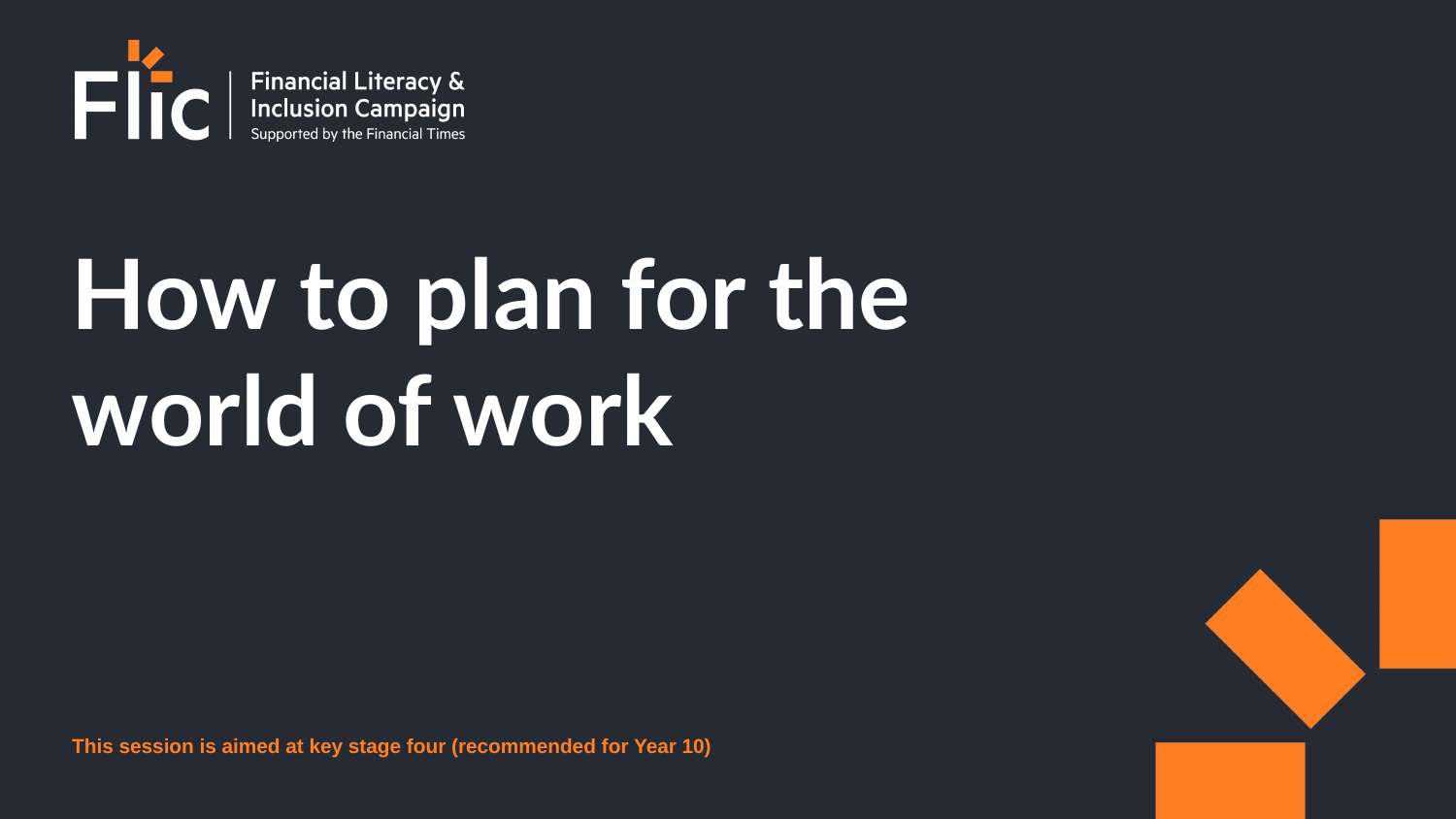

How to plan for the world of work
This session is aimed at key stage four (recommended for Year 10)